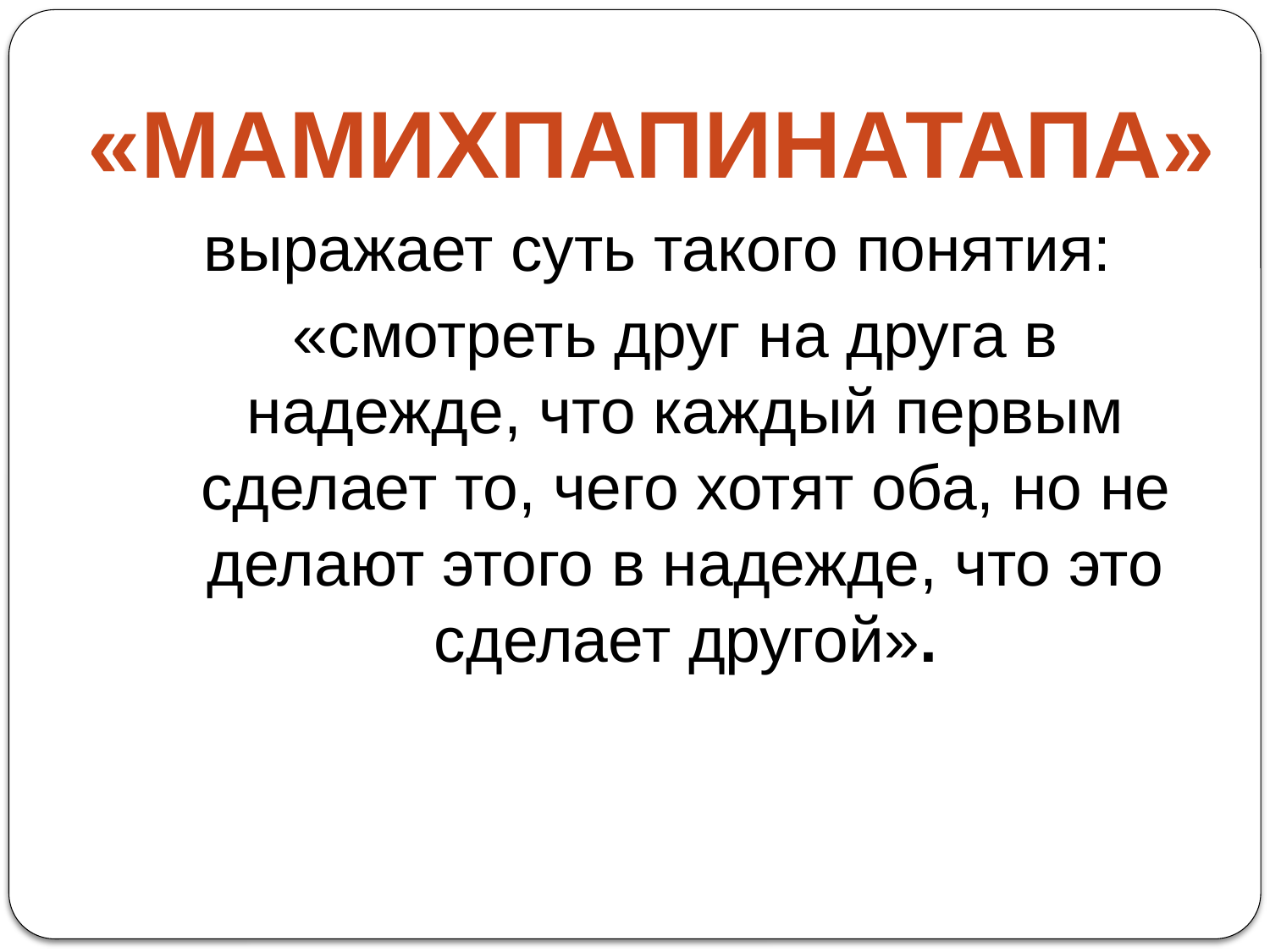

#
«мамихпапинатапа»
выражает суть такого понятия:
 «смотреть друг на друга в надежде, что каждый первым сделает то, чего хотят оба, но не делают этого в надежде, что это сделает другой».